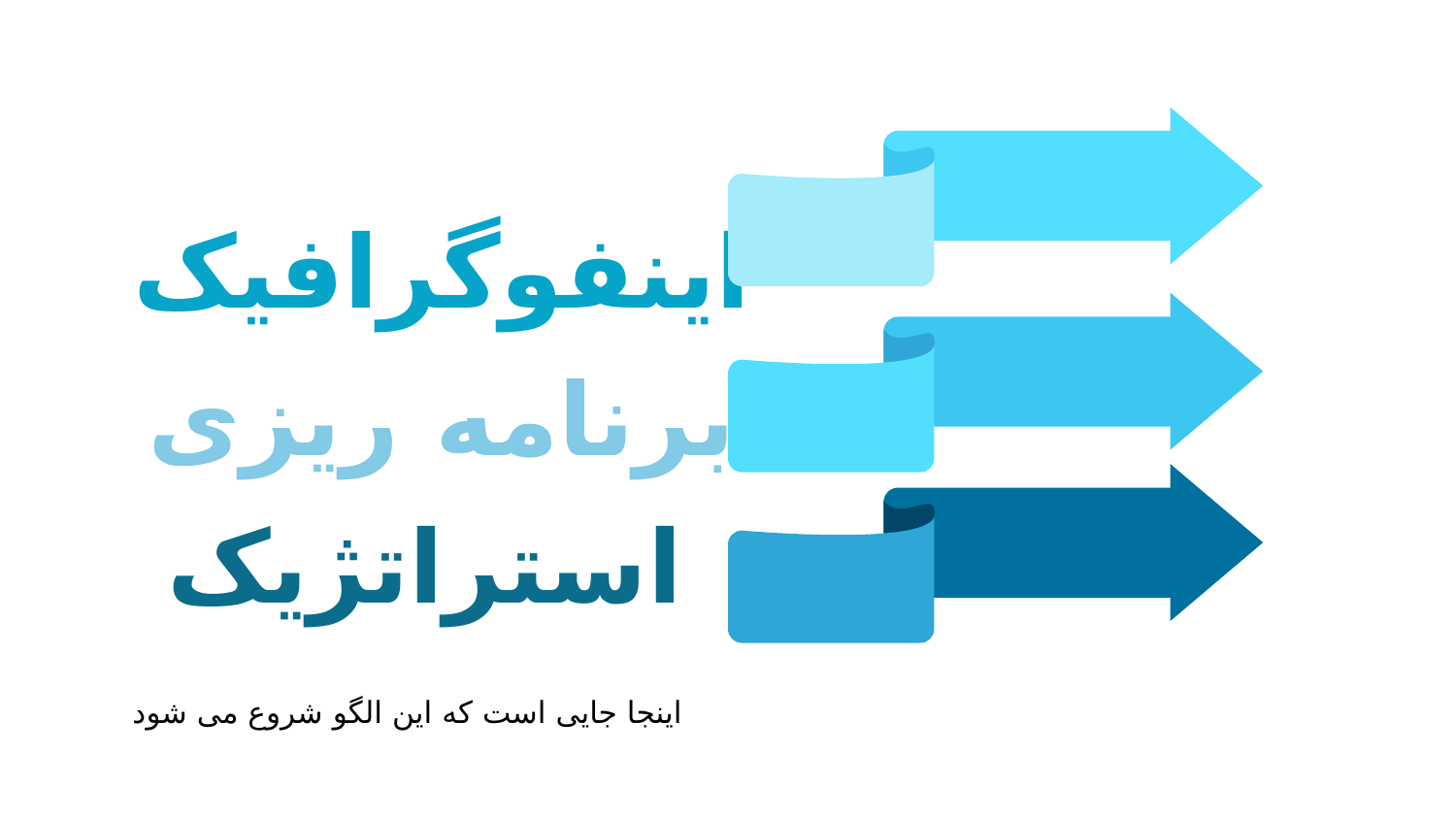

# اینفوگرافیک برنامه ریزی استراتژیک

Mercury
01

Venus
02

Jupiter
03

اینجا جایی است که این الگو شروع می شود